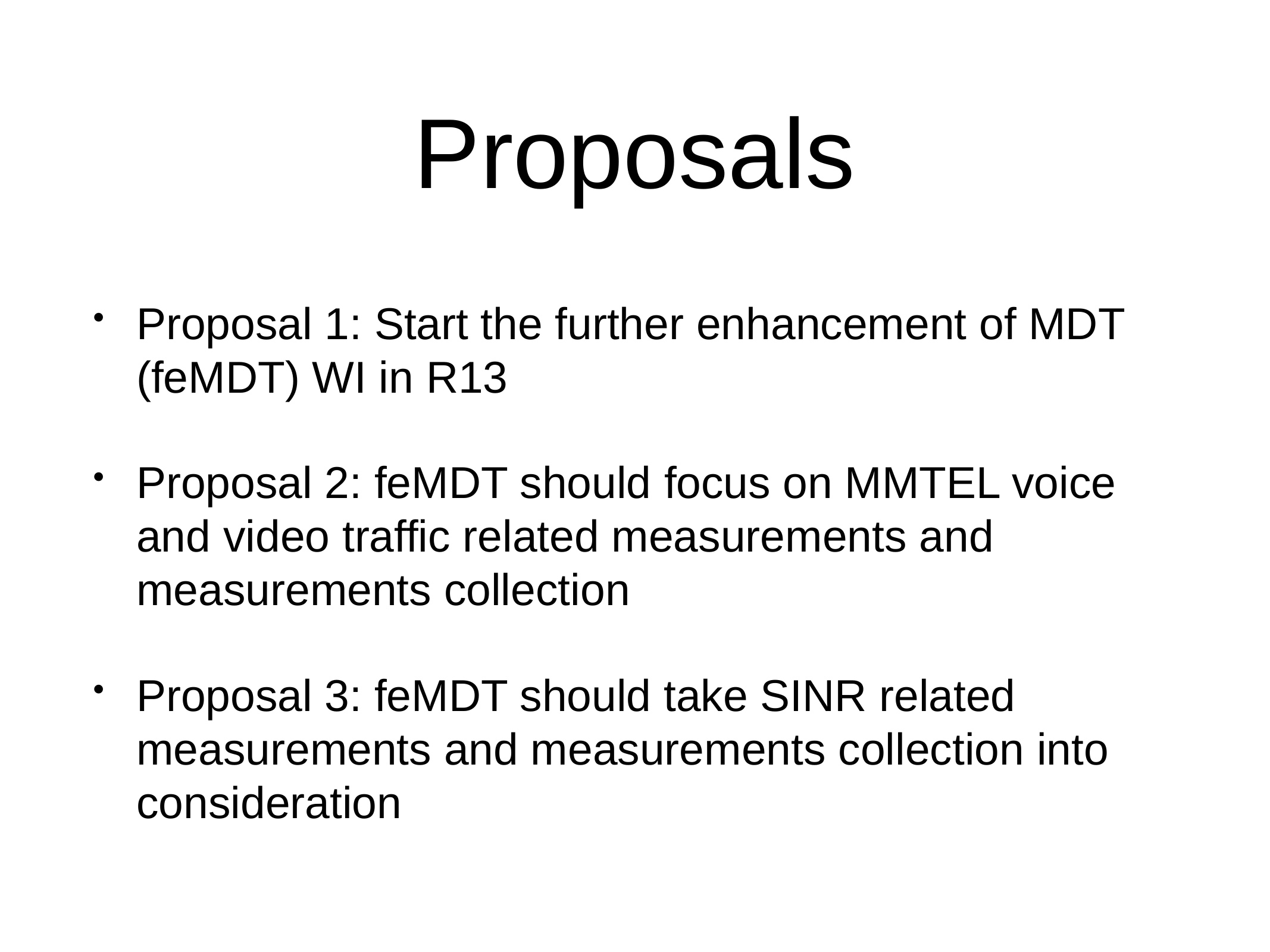

# Proposals
Proposal 1: Start the further enhancement of MDT (feMDT) WI in R13
Proposal 2: feMDT should focus on MMTEL voice and video traffic related measurements and measurements collection
Proposal 3: feMDT should take SINR related measurements and measurements collection into consideration